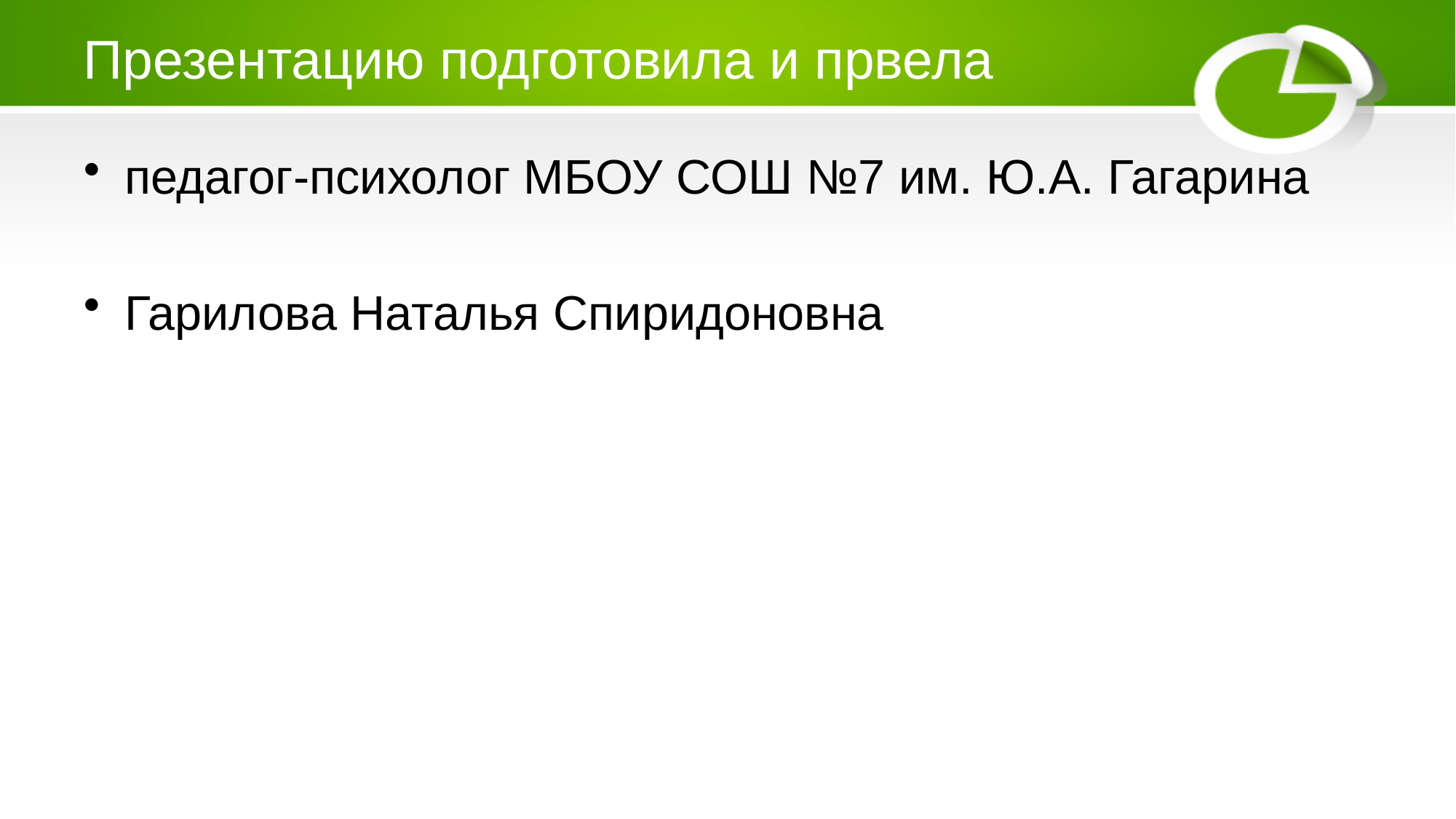

# Презентацию подготовила и првела
педагог-психолог МБОУ СОШ №7 им. Ю.А. Гагарина

Гарилова Наталья Спиридоновна